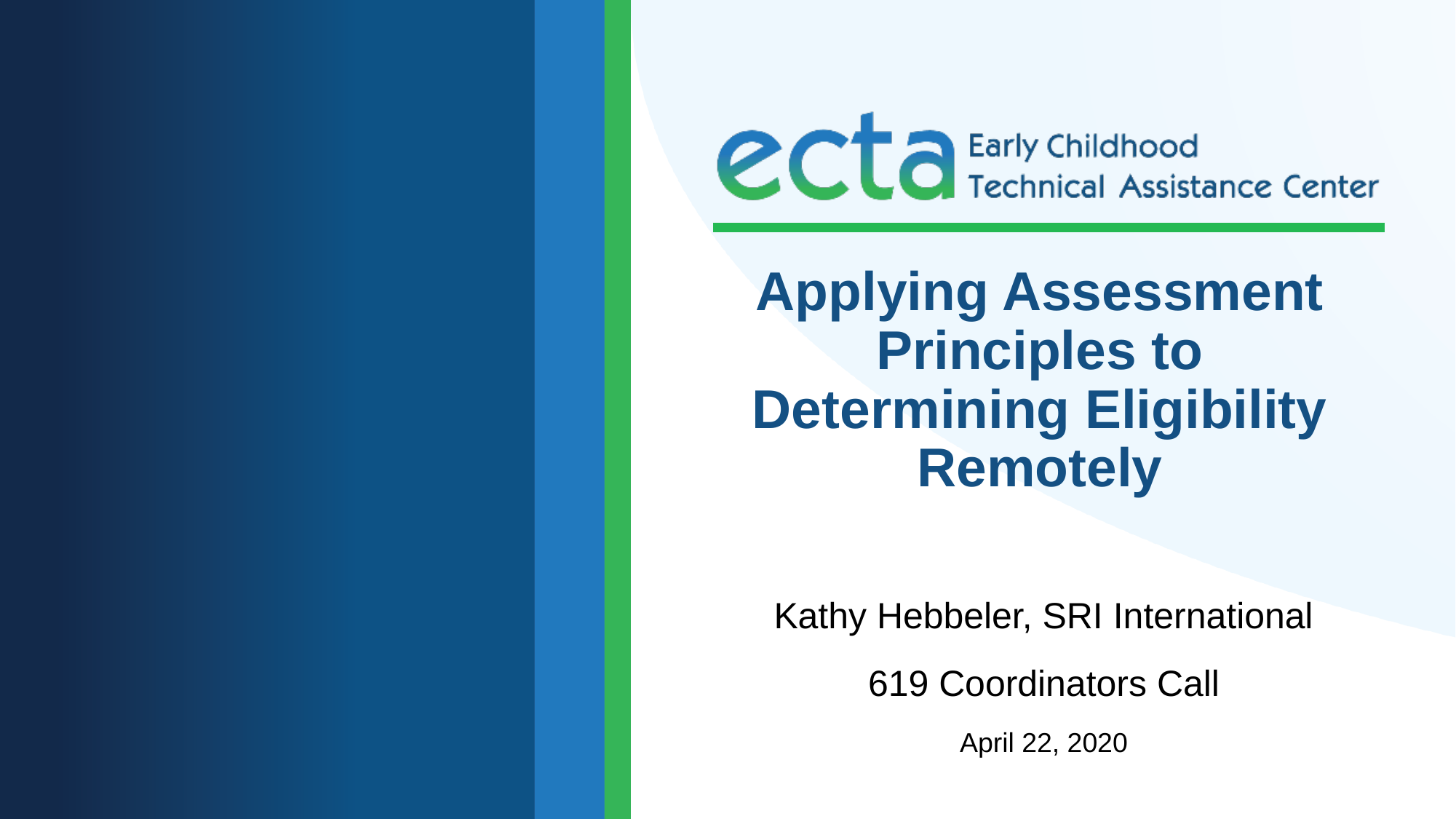

# Applying Assessment Principles to Determining Eligibility Remotely
Kathy Hebbeler, SRI International
619 Coordinators Call
April 22, 2020